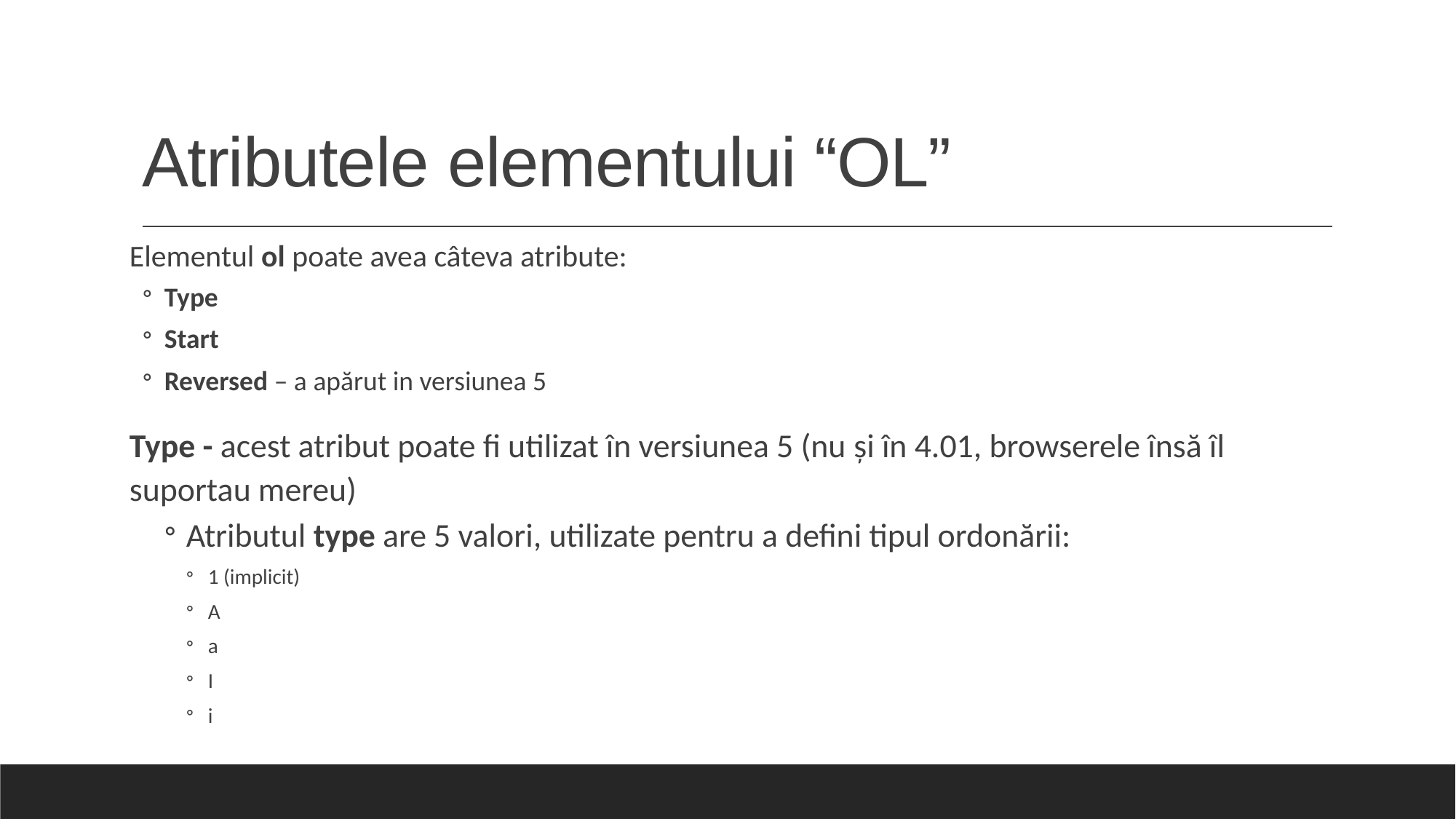

# Atributele elementului “OL”
Elementul ol poate avea câteva atribute:
Type
Start
Reversed – a apărut in versiunea 5
Type - acest atribut poate fi utilizat în versiunea 5 (nu şi în 4.01, browserele însă îl suportau mereu)
Atributul type are 5 valori, utilizate pentru a defini tipul ordonării:
1 (implicit)
A
a
I
i